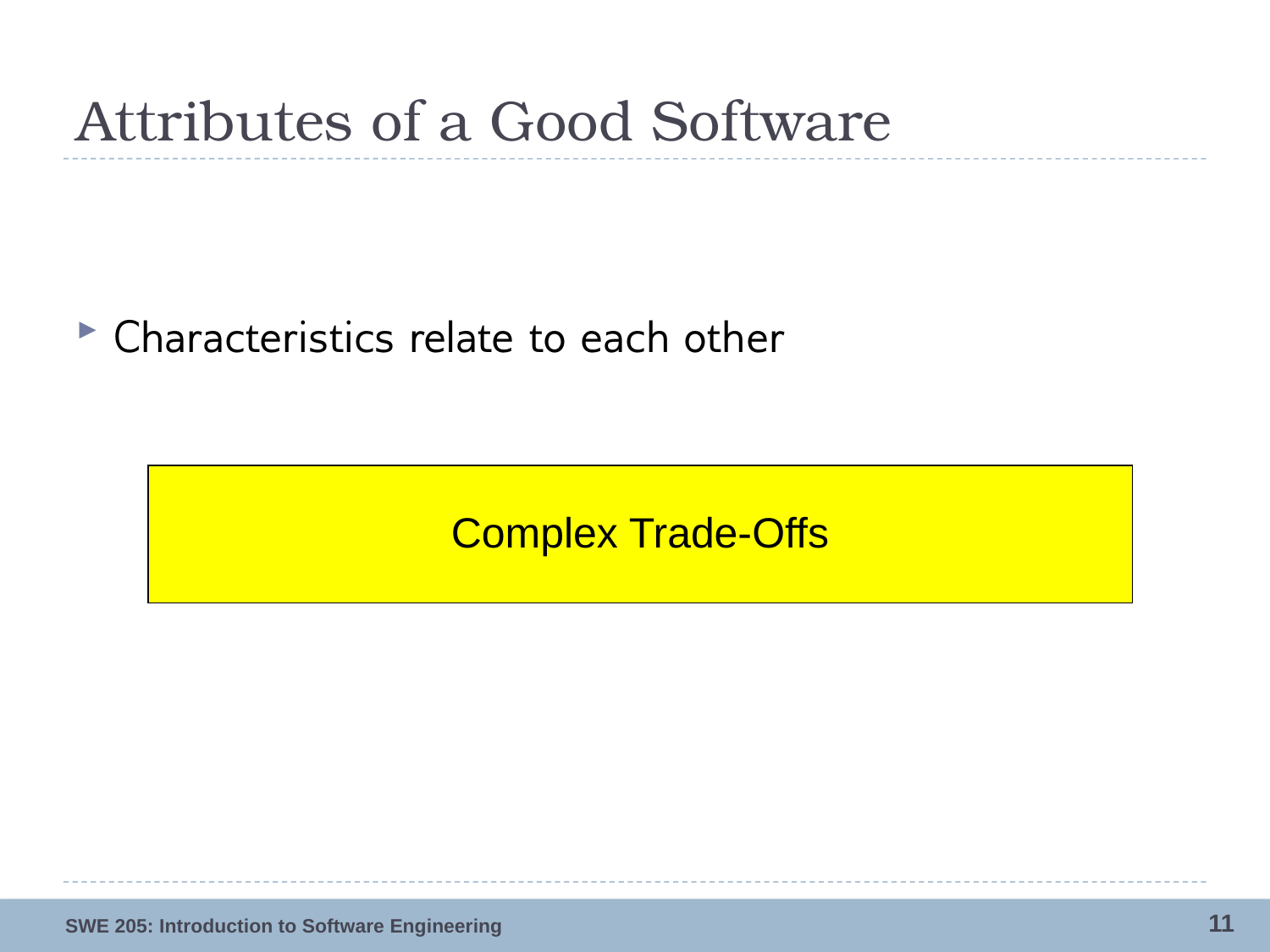

# Attributes of a Good Software

Characteristics relate to each other

Complex Trade-Offs
11